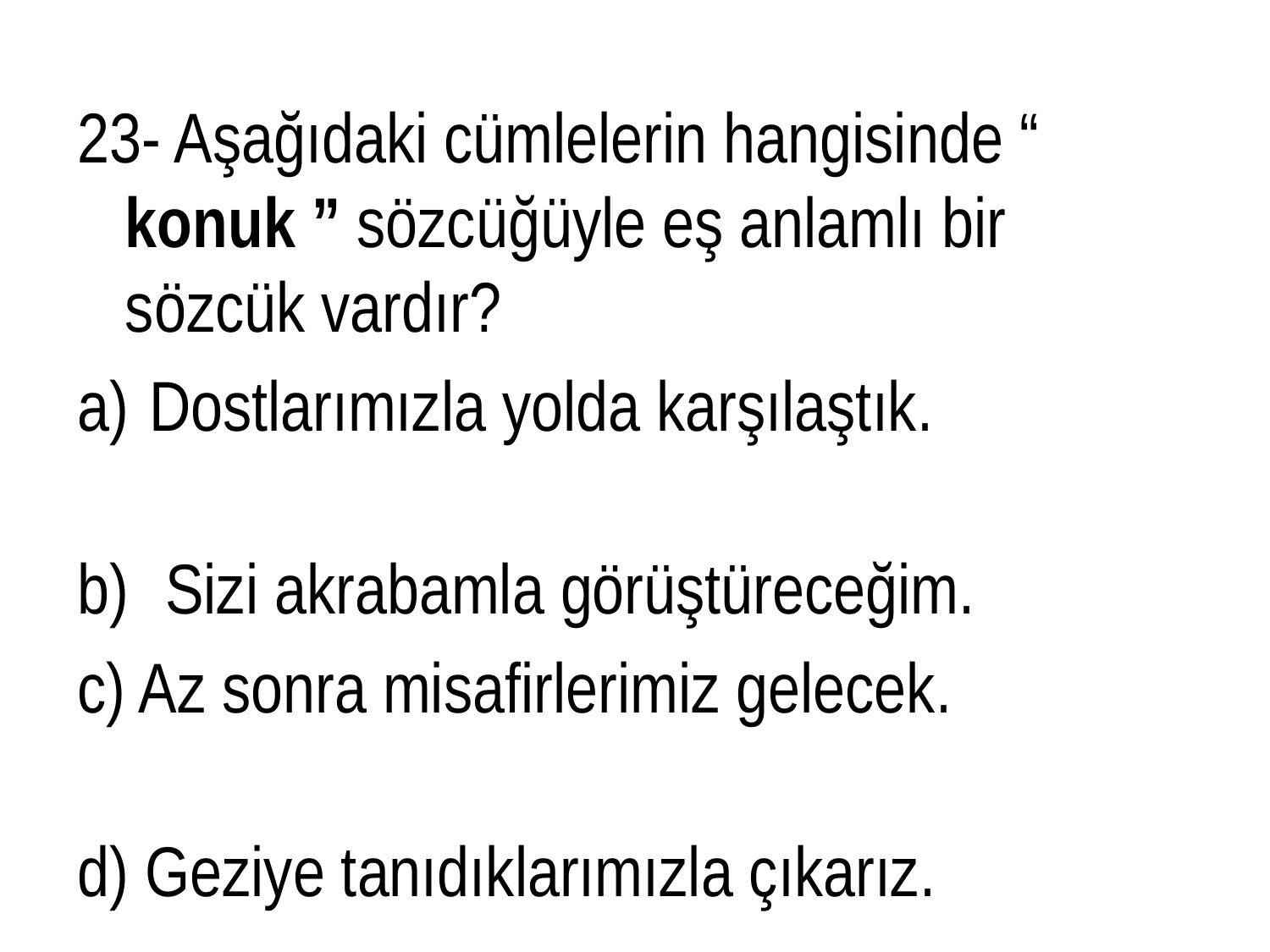

23- Aşağıdaki cümlelerin hangisinde “ konuk ” sözcüğüyle eş anlamlı bir sözcük vardır?
Dostlarımızla yolda karşılaştık.
 Sizi akrabamla görüştüreceğim.
c) Az sonra misafirlerimiz gelecek.
d) Geziye tanıdıklarımızla çıkarız.